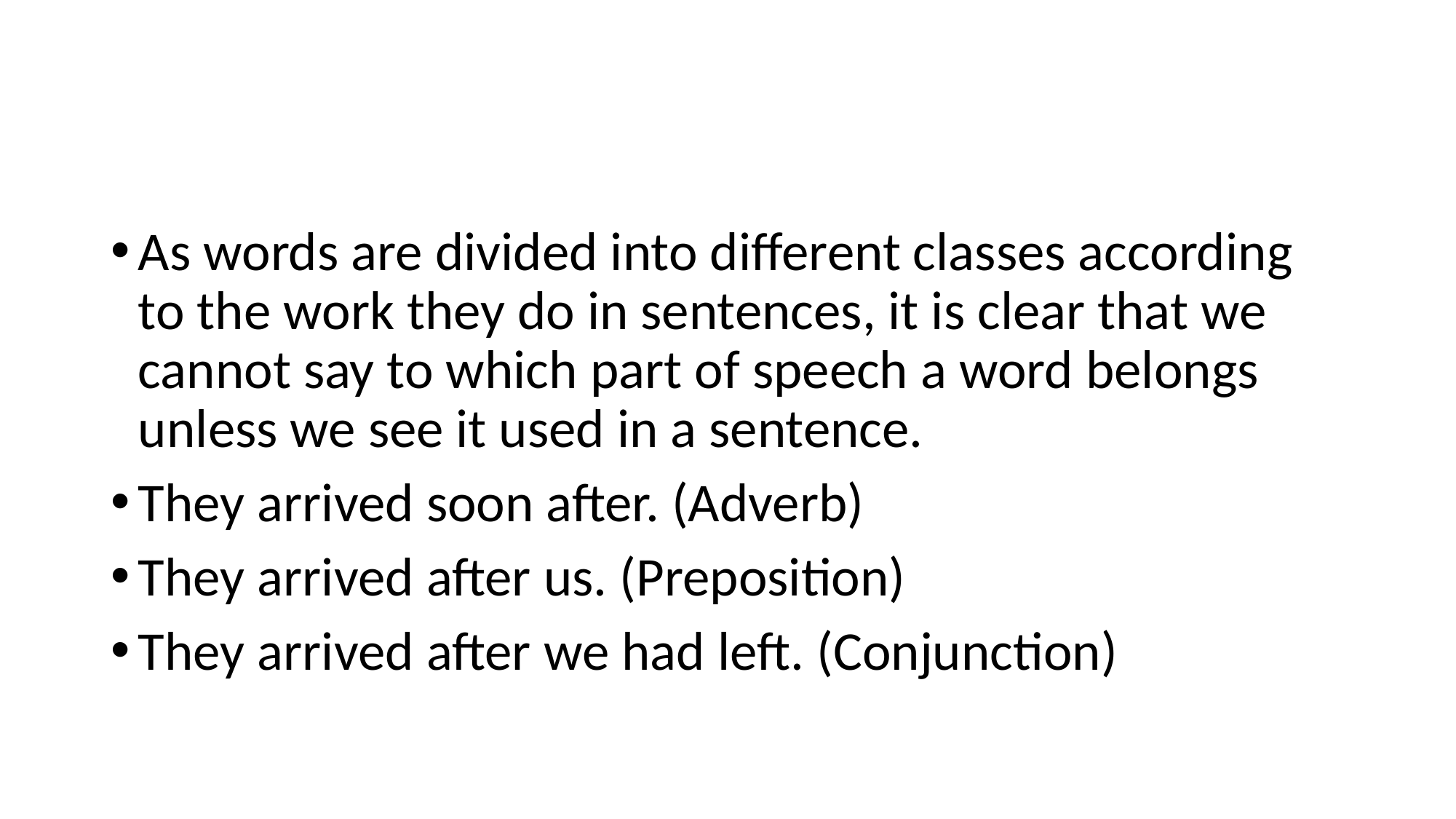

#
As words are divided into different classes according to the work they do in sentences, it is clear that we cannot say to which part of speech a word belongs unless we see it used in a sentence.
They arrived soon after. (Adverb)
They arrived after us. (Preposition)
They arrived after we had left. (Conjunction)